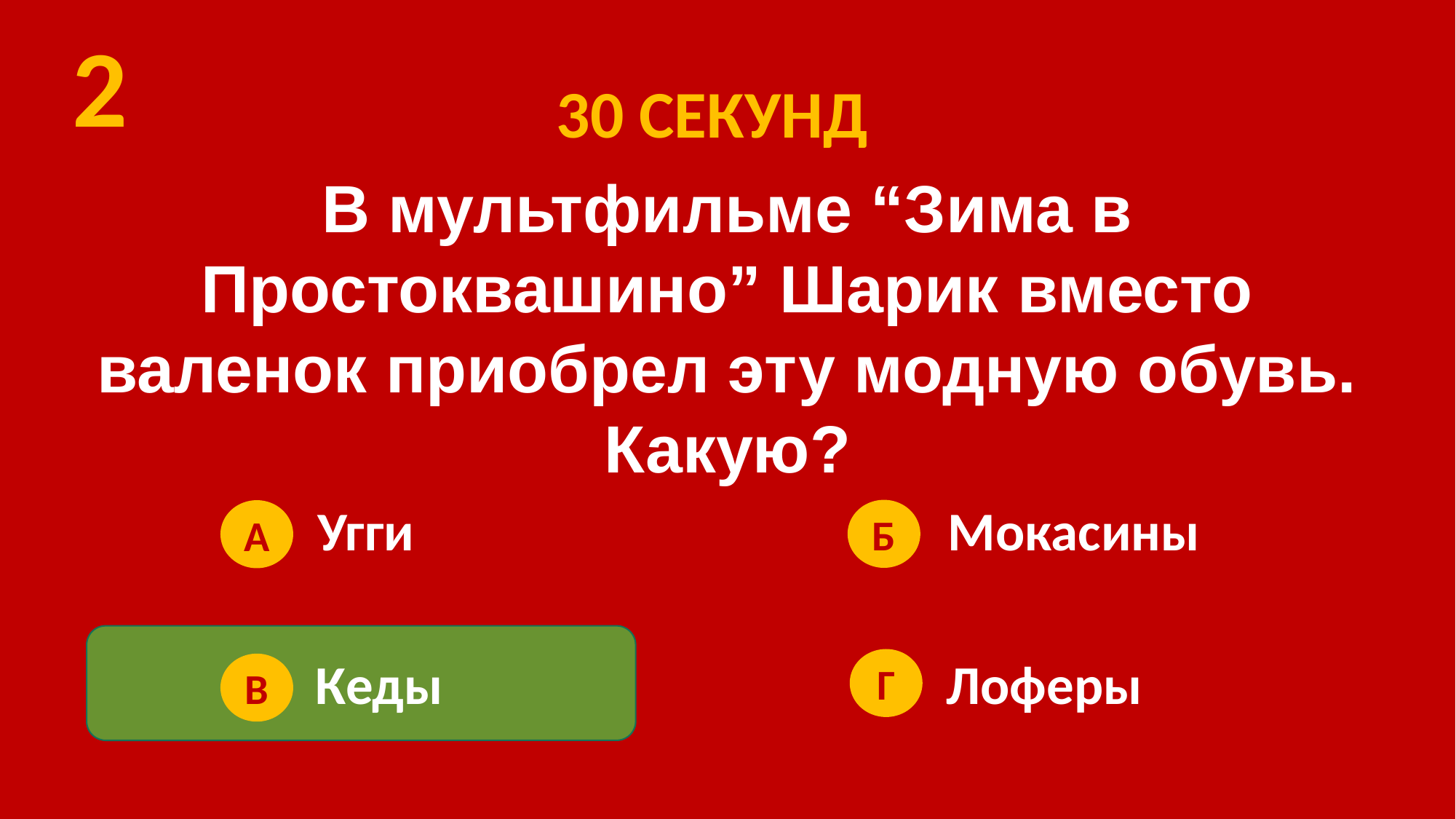

2
30 СЕКУНД
В мультфильме “Зима в Простоквашино” Шарик вместо валенок приобрел эту модную обувь. Какую?
Угги
Мокасины
Б
А

Кеды
Лоферы
Г
В